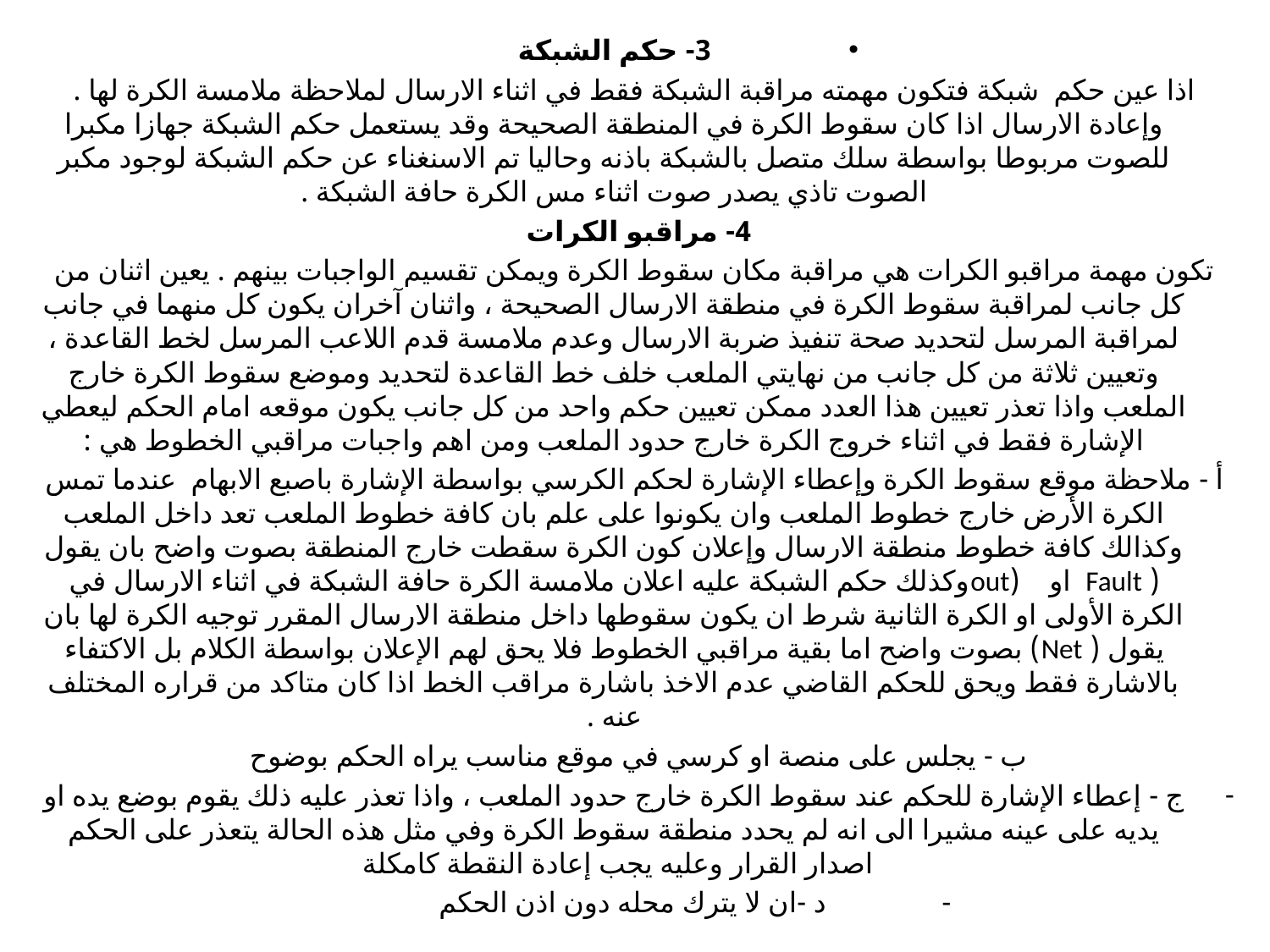

3- حكم الشبكة
اذا عين حكم  شبكة فتكون مهمته مراقبة الشبكة فقط في اثناء الارسال لملاحظة ملامسة الكرة لها . وإعادة الارسال اذا كان سقوط الكرة في المنطقة الصحيحة وقد يستعمل حكم الشبكة جهازا مكبرا للصوت مربوطا بواسطة سلك متصل بالشبكة باذنه وحاليا تم الاسنغناء عن حكم الشبكة لوجود مكبر الصوت تاذي يصدر صوت اثناء مس الكرة حافة الشبكة .
4- مراقبو الكرات
تكون مهمة مراقبو الكرات هي مراقبة مكان سقوط الكرة ويمكن تقسيم الواجبات بينهم . يعين اثنان من كل جانب لمراقبة سقوط الكرة في منطقة الارسال الصحيحة ، واثنان آخران يكون كل منهما في جانب لمراقبة المرسل لتحديد صحة تنفيذ ضربة الارسال وعدم ملامسة قدم اللاعب المرسل لخط القاعدة ، وتعيين ثلاثة من كل جانب من نهايتي الملعب خلف خط القاعدة لتحديد وموضع سقوط الكرة خارج الملعب واذا تعذر تعيين هذا العدد ممكن تعيين حكم واحد من كل جانب يكون موقعه امام الحكم ليعطي الإشارة فقط في اثناء خروج الكرة خارج حدود الملعب ومن اهم واجبات مراقبي الخطوط هي :
أ - ملاحظة موقع سقوط الكرة وإعطاء الإشارة لحكم الكرسي بواسطة الإشارة باصبع الابهام  عندما تمس الكرة الأرض خارج خطوط الملعب وان يكونوا على علم بان كافة خطوط الملعب تعد داخل الملعب وكذالك كافة خطوط منطقة الارسال وإعلان كون الكرة سقطت خارج المنطقة بصوت واضح بان يقول ( Fault  او    (outوكذلك حكم الشبكة عليه اعلان ملامسة الكرة حافة الشبكة في اثناء الارسال في الكرة الأولى او الكرة الثانية شرط ان يكون سقوطها داخل منطقة الارسال المقرر توجيه الكرة لها بان يقول ( Net) بصوت واضح اما بقية مراقبي الخطوط فلا يحق لهم الإعلان بواسطة الكلام بل الاكتفاء بالاشارة فقط ويحق للحكم القاضي عدم الاخذ باشارة مراقب الخط اذا كان متاكد من قراره المختلف عنه .
ب - يجلس على منصة او كرسي في موقع مناسب يراه الحكم بوضوح
ج - إعطاء الإشارة للحكم عند سقوط الكرة خارج حدود الملعب ، واذا تعذر عليه ذلك يقوم بوضع يده او يديه على عينه مشيرا الى انه لم يحدد منطقة سقوط الكرة وفي مثل هذه الحالة يتعذر على الحكم اصدار القرار وعليه يجب إعادة النقطة كامكلة
د -ان لا يترك محله دون اذن الحكم